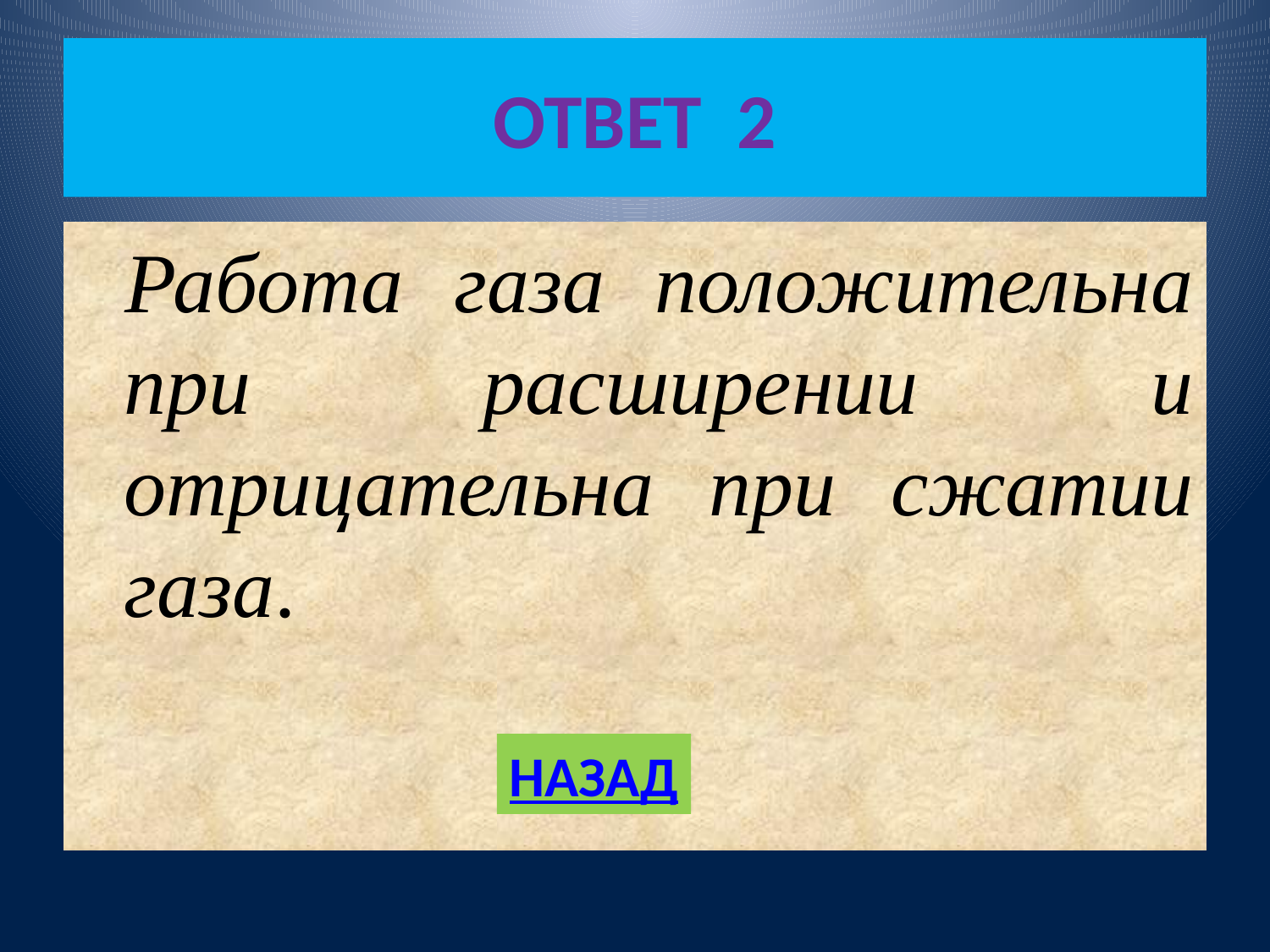

# ОТВЕТ  2
 Работа газа положительна при расширении и отрицательна при сжатии газа.

НАЗАД